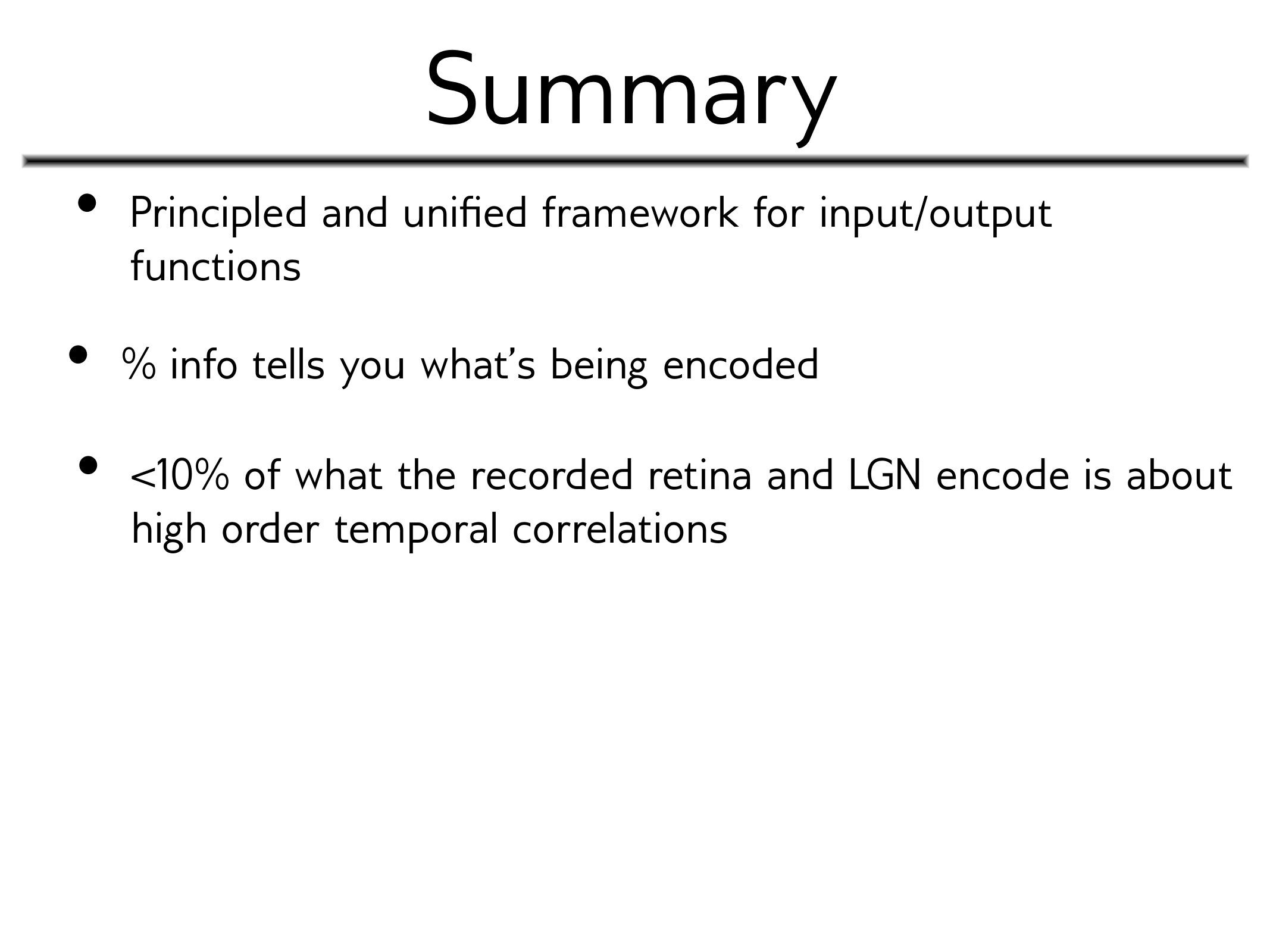

# Summary

Principled and unified framework for input/output functions
% info tells you what’s being encoded
<10% of what the recorded retina and LGN encode is about high order temporal correlations